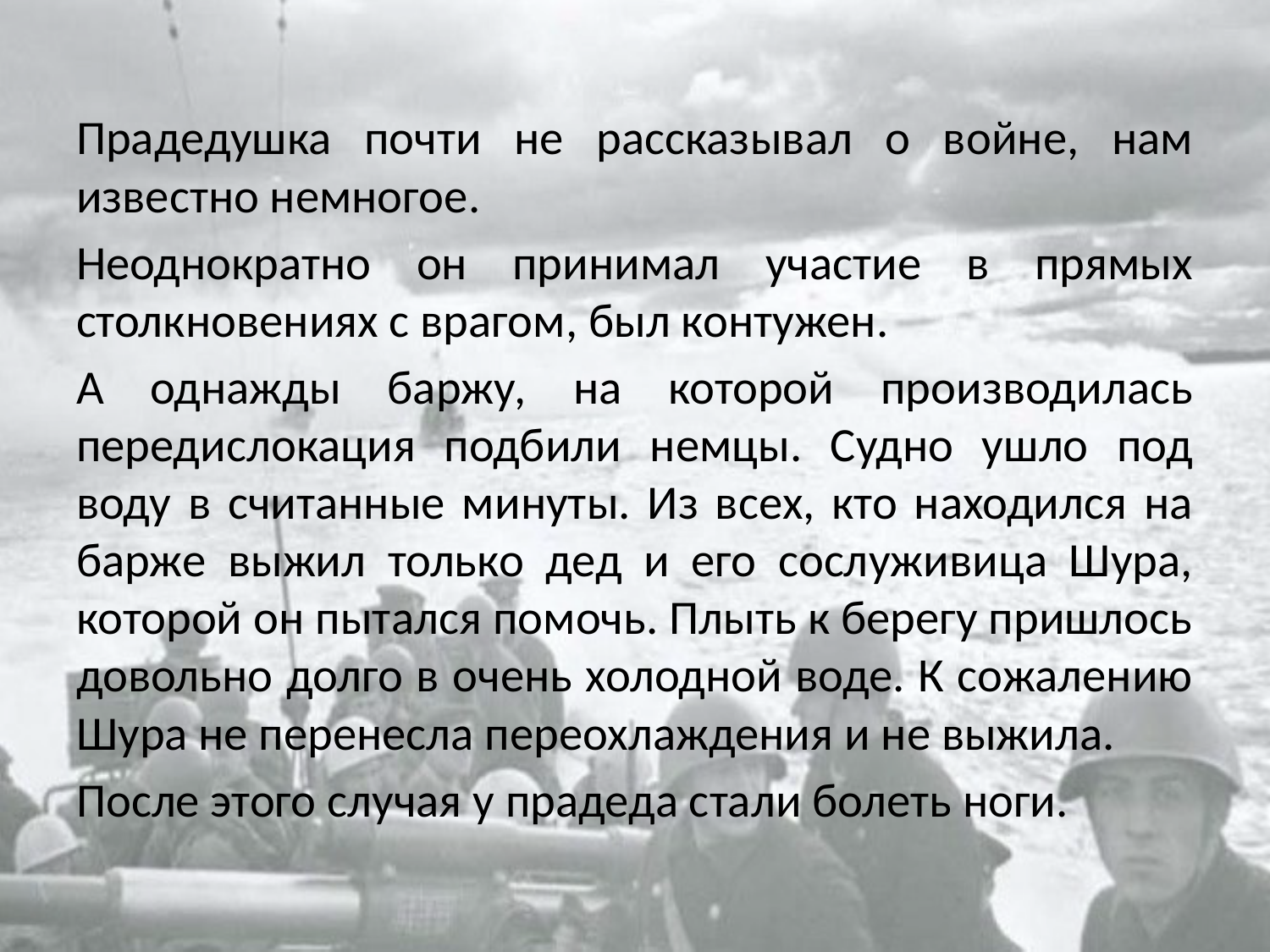

Прадедушка почти не рассказывал о войне, нам известно немногое.
Неоднократно он принимал участие в прямых столкновениях с врагом, был контужен.
А однажды баржу, на которой производилась передислокация подбили немцы. Судно ушло под воду в считанные минуты. Из всех, кто находился на барже выжил только дед и его сослуживица Шура, которой он пытался помочь. Плыть к берегу пришлось довольно долго в очень холодной воде. К сожалению Шура не перенесла переохлаждения и не выжила.
После этого случая у прадеда стали болеть ноги.